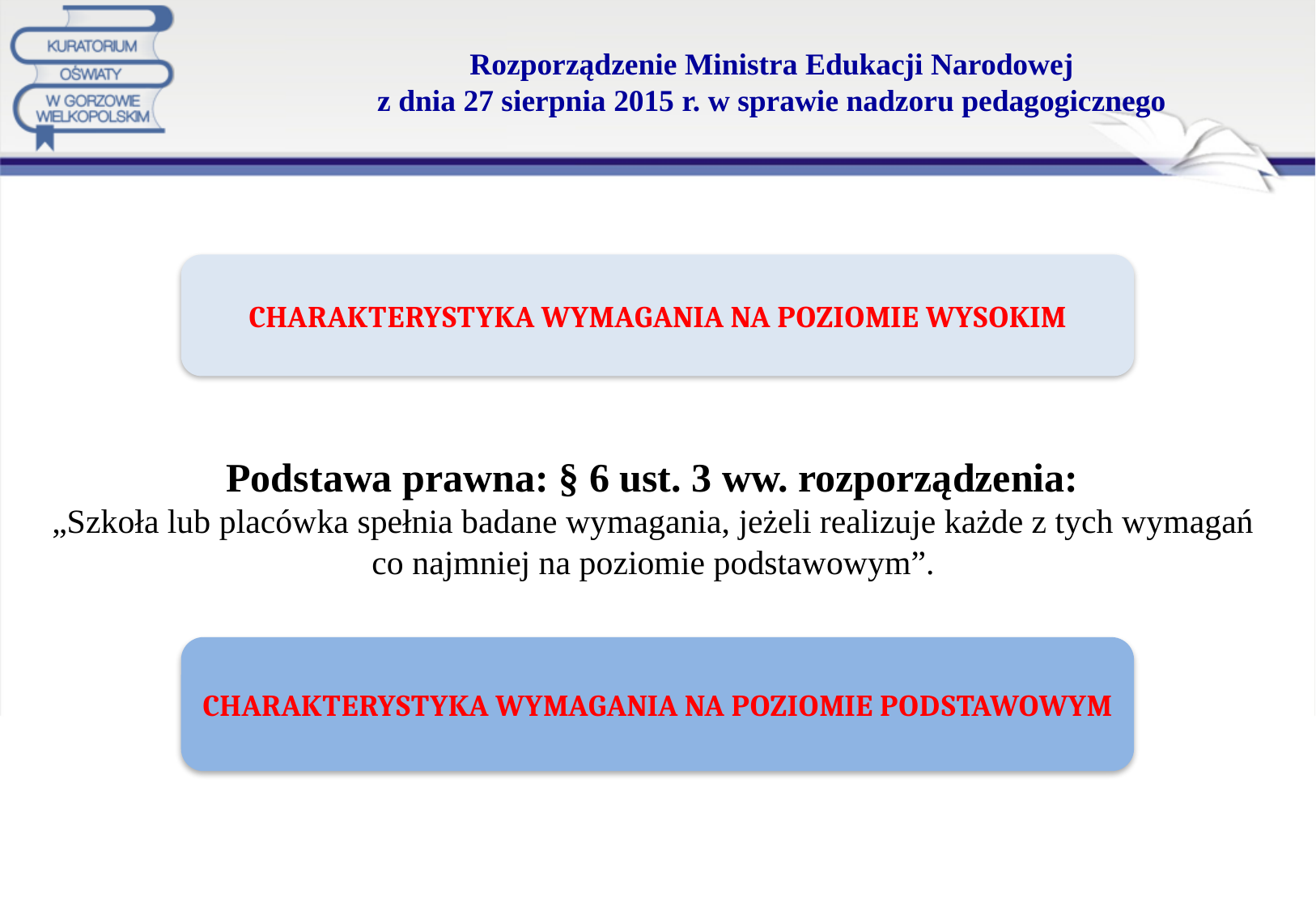

# Rozporządzenie Ministra Edukacji Narodowej z dnia 27 sierpnia 2015 r. w sprawie nadzoru pedagogicznego
CHARAKTERYSTYKA WYMAGANIA NA POZIOMIE WYSOKIM

Podstawa prawna: § 6 ust. 3 ww. rozporządzenia:
„Szkoła lub placówka spełnia badane wymagania, jeżeli realizuje każde z tych wymagań
co najmniej na poziomie podstawowym”.

CHARAKTERYSTYKA WYMAGANIA NA POZIOMIE PODSTAWOWYM